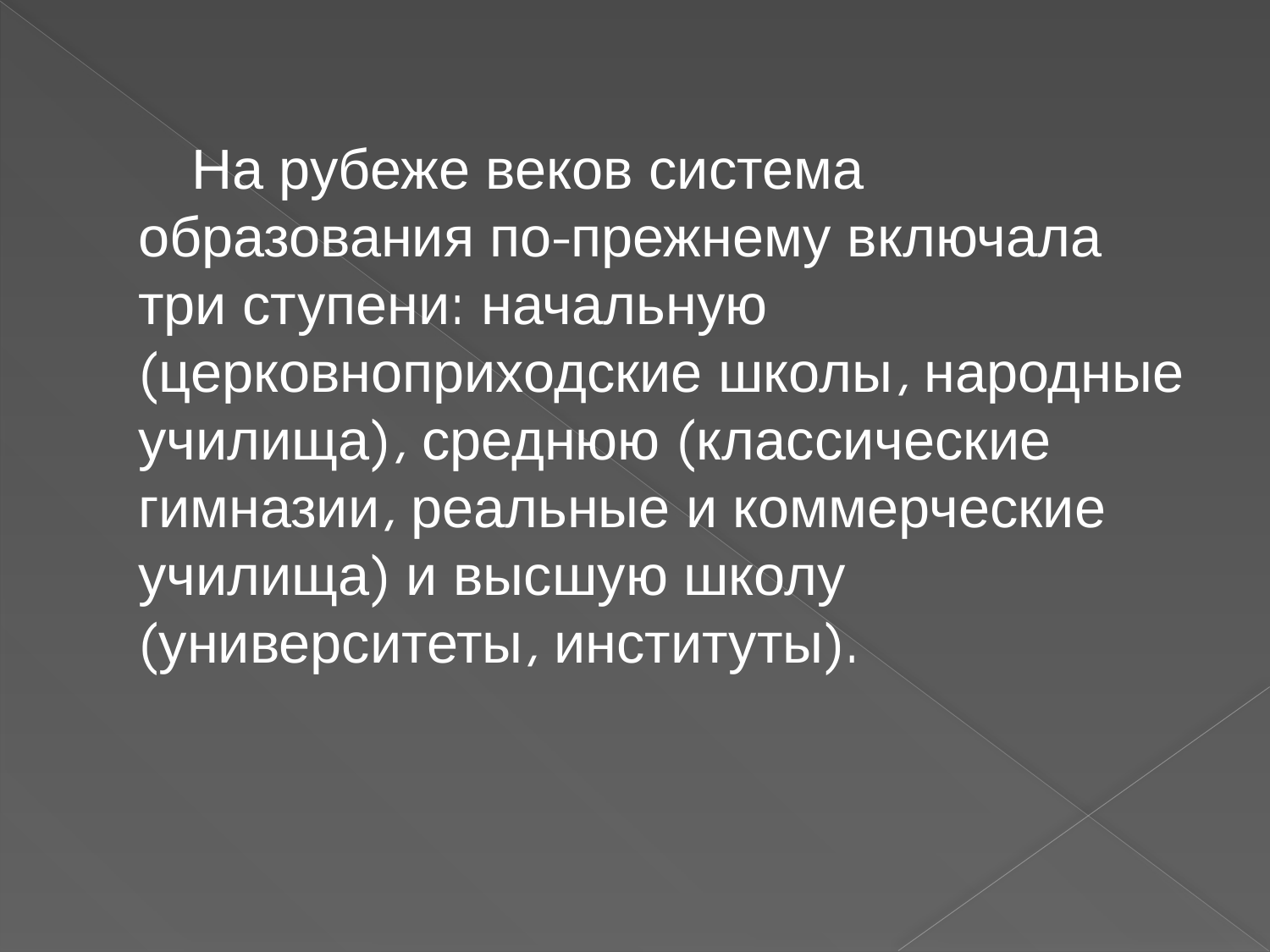

На рубеже веков система образования по-прежнему включала три ступени: начальную (церковноприходские школы, народные училища), среднюю (классические гимназии, реальные и коммерческие училища) и высшую школу (университеты, институты).